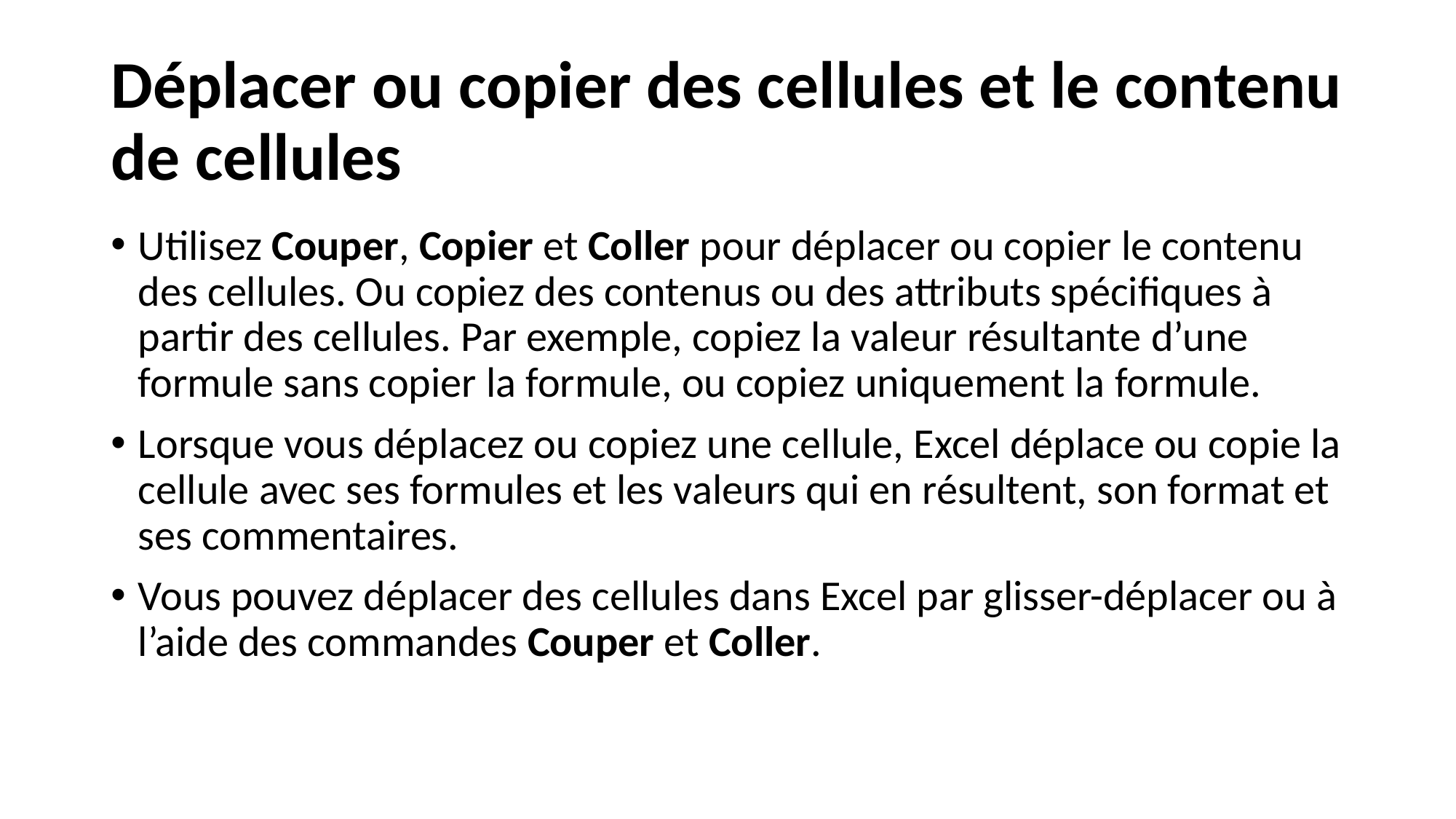

# Déplacer ou copier des cellules et le contenu de cellules
Utilisez Couper, Copier et Coller pour déplacer ou copier le contenu des cellules. Ou copiez des contenus ou des attributs spécifiques à partir des cellules. Par exemple, copiez la valeur résultante d’une formule sans copier la formule, ou copiez uniquement la formule.
Lorsque vous déplacez ou copiez une cellule, Excel déplace ou copie la cellule avec ses formules et les valeurs qui en résultent, son format et ses commentaires.
Vous pouvez déplacer des cellules dans Excel par glisser-déplacer ou à l’aide des commandes Couper et Coller.